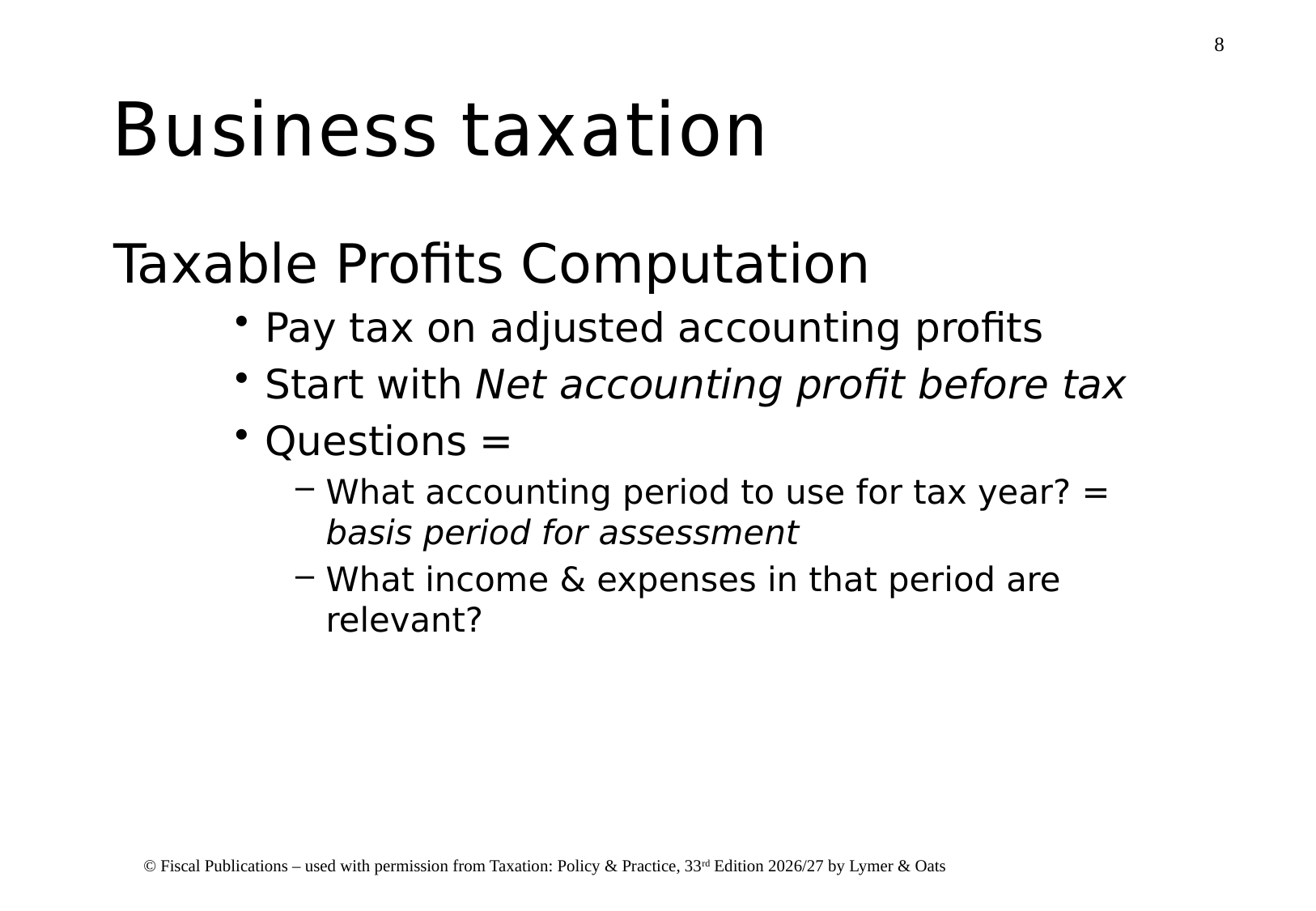

# Business taxation
Taxable Profits Computation
Pay tax on adjusted accounting profits
Start with Net accounting profit before tax
Questions =
What accounting period to use for tax year? = basis period for assessment
What income & expenses in that period are relevant?